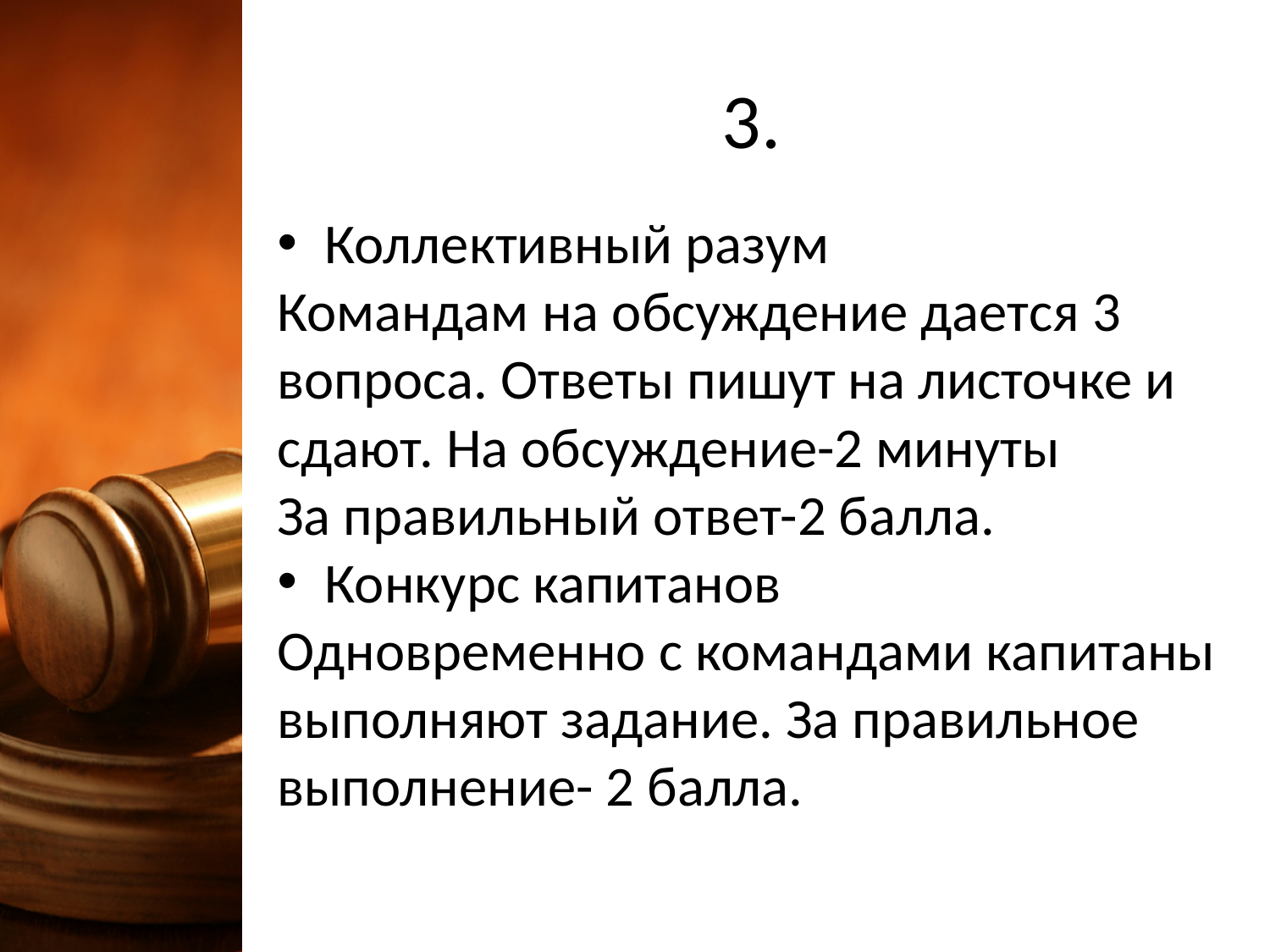

# 3.
Коллективный разум
Командам на обсуждение дается 3 вопроса. Ответы пишут на листочке и сдают. На обсуждение-2 минуты
За правильный ответ-2 балла.
Конкурс капитанов
Одновременно с командами капитаны выполняют задание. За правильное выполнение- 2 балла.